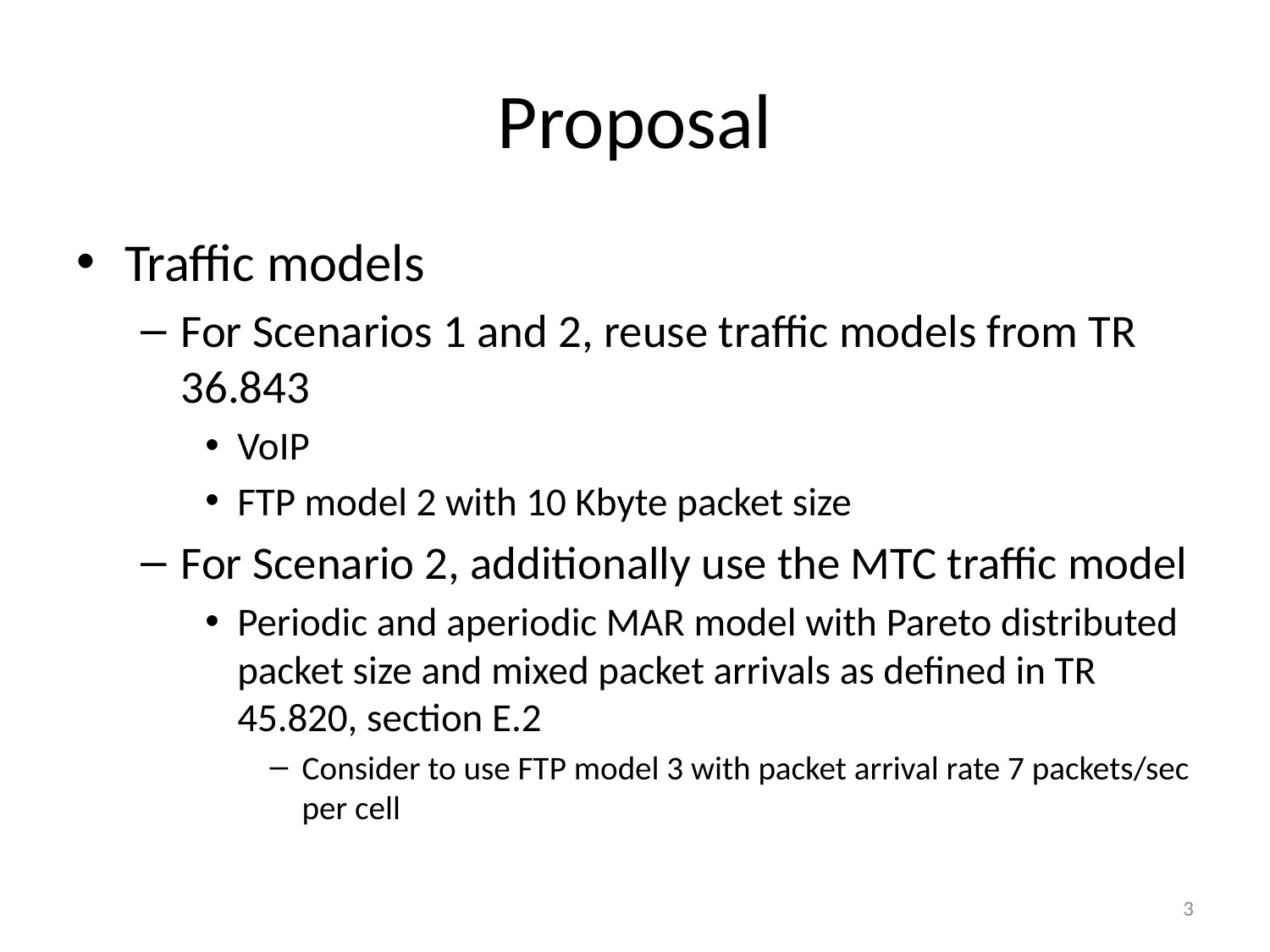

# Proposal
Traffic models
For Scenarios 1 and 2, reuse traffic models from TR 36.843
VoIP
FTP model 2 with 10 Kbyte packet size
For Scenario 2, additionally use the MTC traffic model
Periodic and aperiodic MAR model with Pareto distributed packet size and mixed packet arrivals as defined in TR 45.820, section E.2
Consider to use FTP model 3 with packet arrival rate 7 packets/sec per cell
3